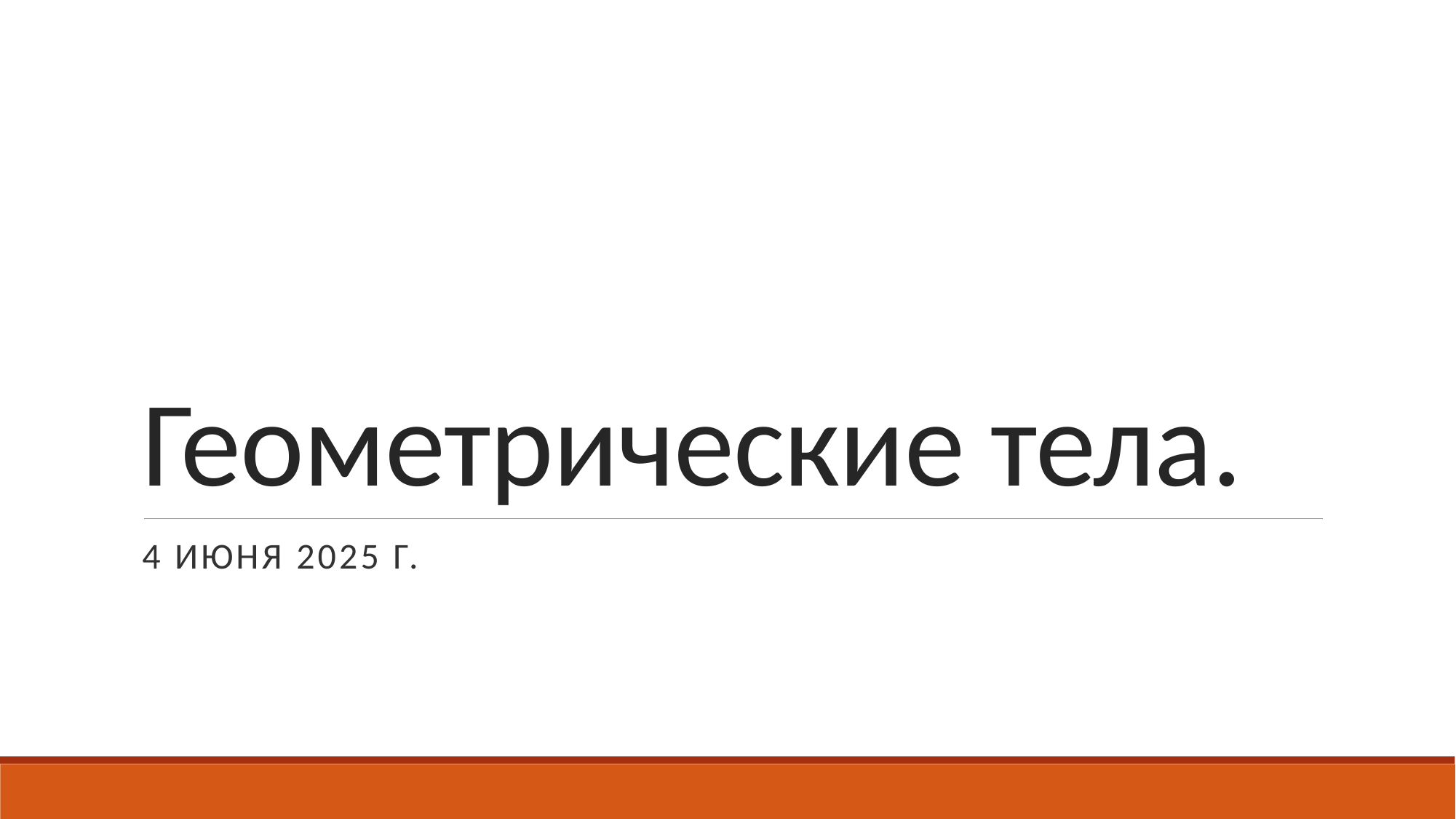

# Геометрические тела.
4 июня 2025 г.